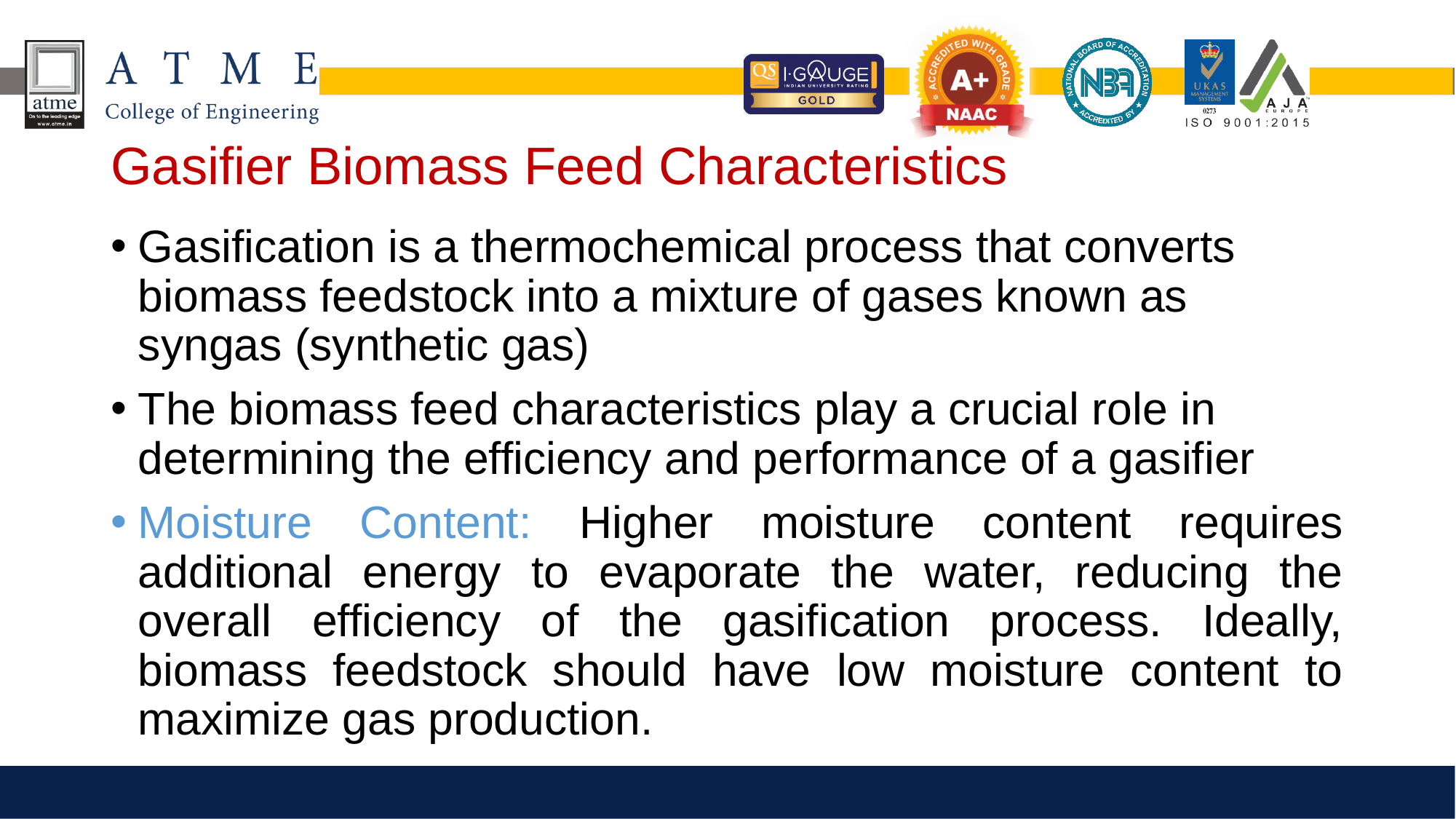

# Gasifier Biomass Feed Characteristics
Gasification is a thermochemical process that converts biomass feedstock into a mixture of gases known as syngas (synthetic gas)
The biomass feed characteristics play a crucial role in determining the efficiency and performance of a gasifier
Moisture Content: Higher moisture content requires additional energy to evaporate the water, reducing the overall efficiency of the gasification process. Ideally, biomass feedstock should have low moisture content to maximize gas production.